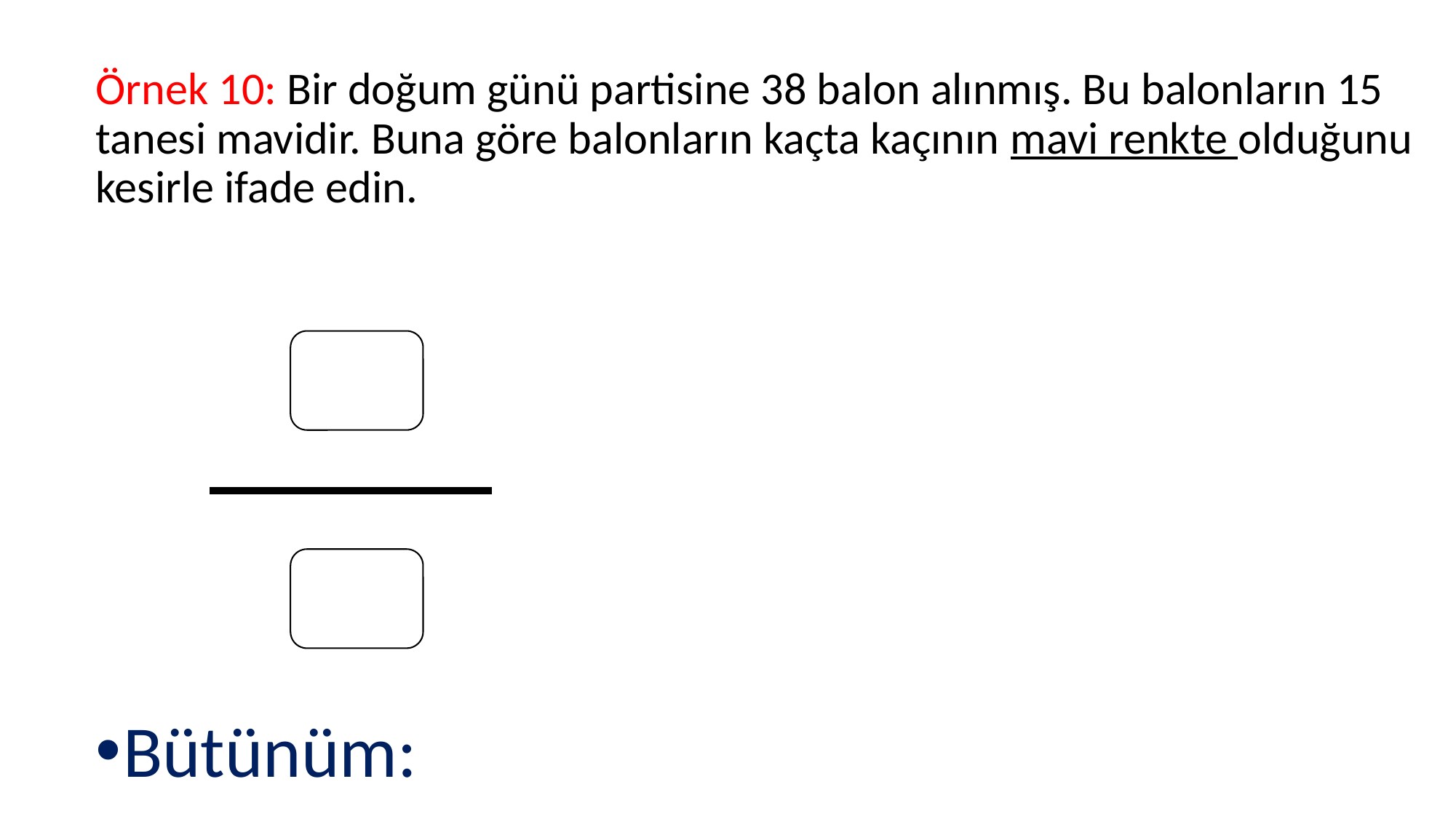

# Örnek 10: Bir doğum günü partisine 38 balon alınmış. Bu balonların 15 tanesi mavidir. Buna göre balonların kaçta kaçının mavi renkte olduğunu kesirle ifade edin.

Bütünüm: